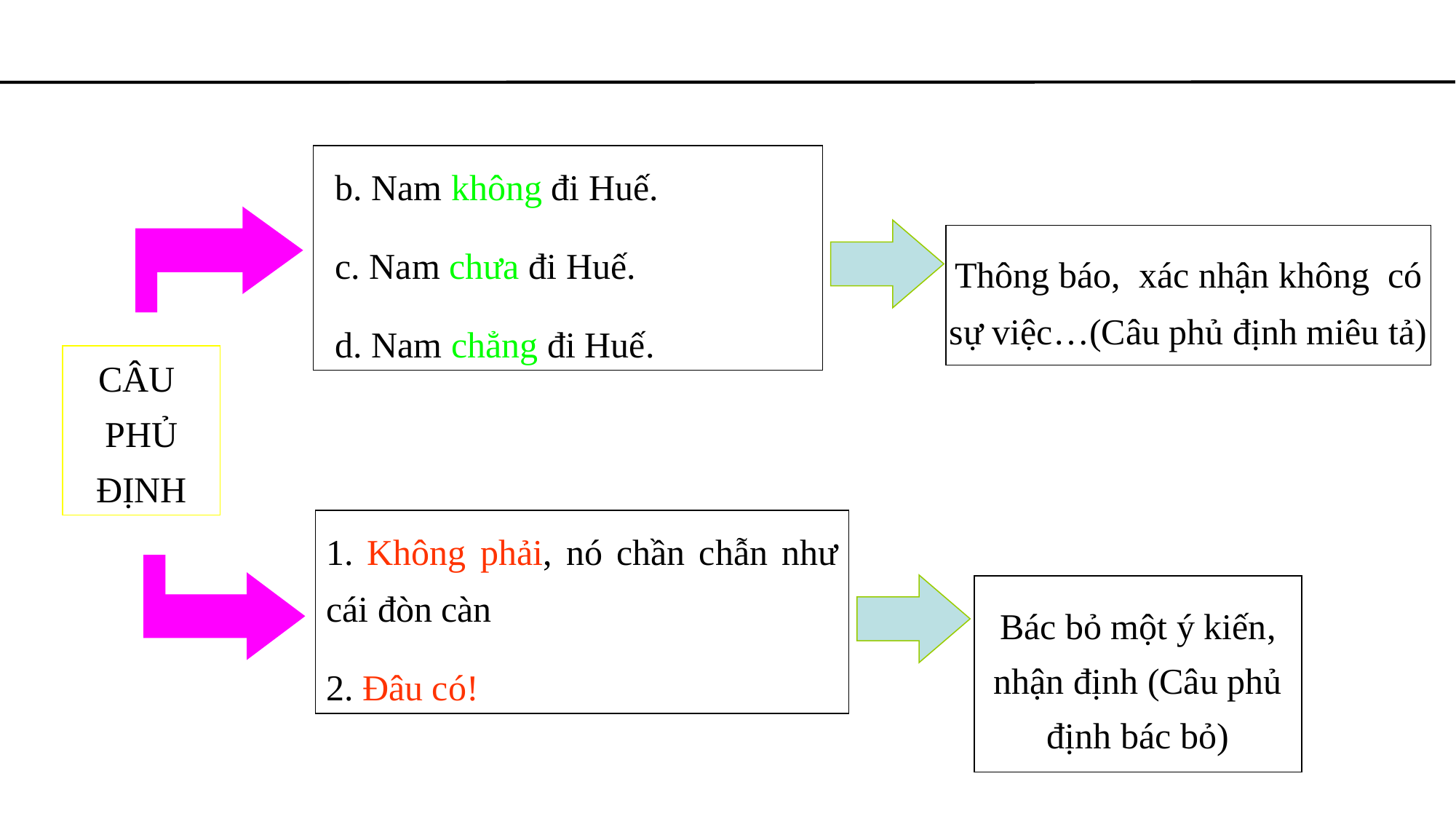

b. Nam không đi Huế.
c. Nam chưa đi Huế.
d. Nam chẳng đi Huế.

Thông báo,  xác nhận không  có sự việc…(Câu phủ định miêu tả)
CÂU
PHỦ
ĐỊNH

1. Không phải, nó chần chẫn như cái đòn càn
2. Đâu có!

Bác bỏ một ý kiến, nhận định (Câu phủ định bác bỏ)